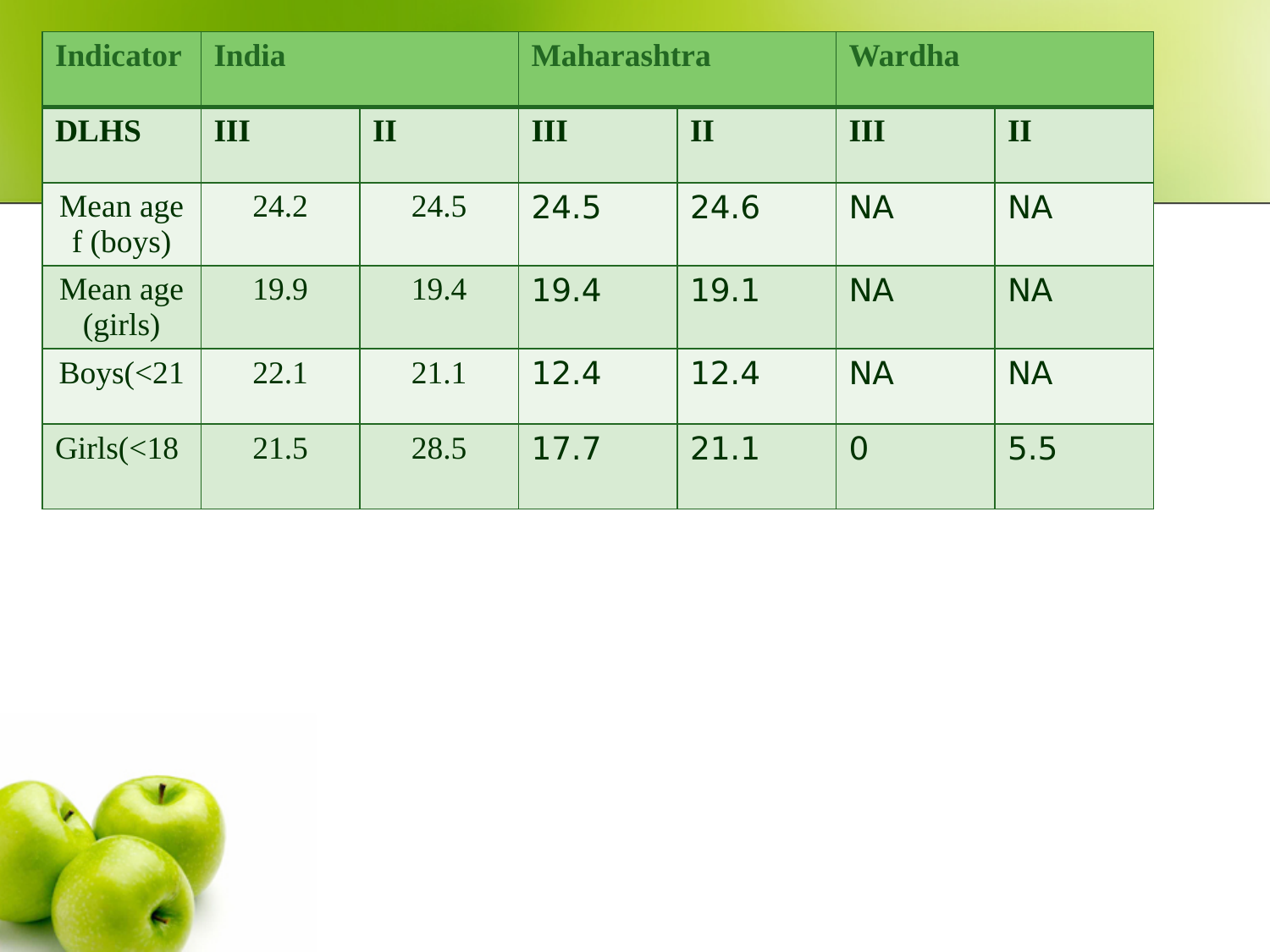

| Indicator | India |  | Maharashtra |  | Wardha |  |
| --- | --- | --- | --- | --- | --- | --- |
| DLHS | III | II | III | II | III | II |
| Mean age f (boys) | 24.2 | 24.5 | 24.5 | 24.6 | NA | NA |
| Mean age (girls) | 19.9 | 19.4 | 19.4 | 19.1 | NA | NA |
| Boys(<21 | 22.1 | 21.1 | 12.4 | 12.4 | NA | NA |
| Girls(<18 | 21.5 | 28.5 | 17.7 | 21.1 | 0 | 5.5 |